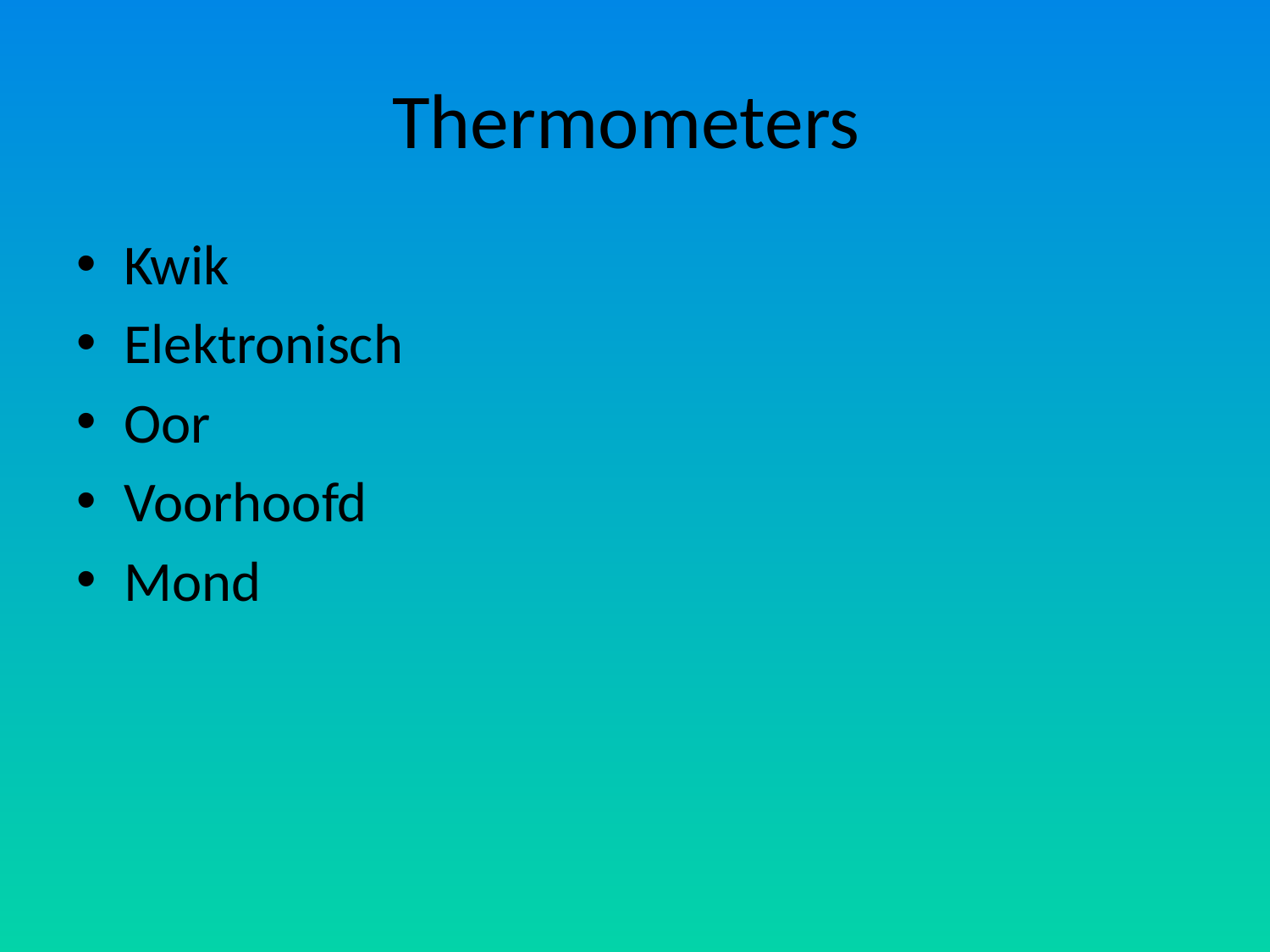

# Thermometers
Kwik
Elektronisch
Oor
Voorhoofd
Mond